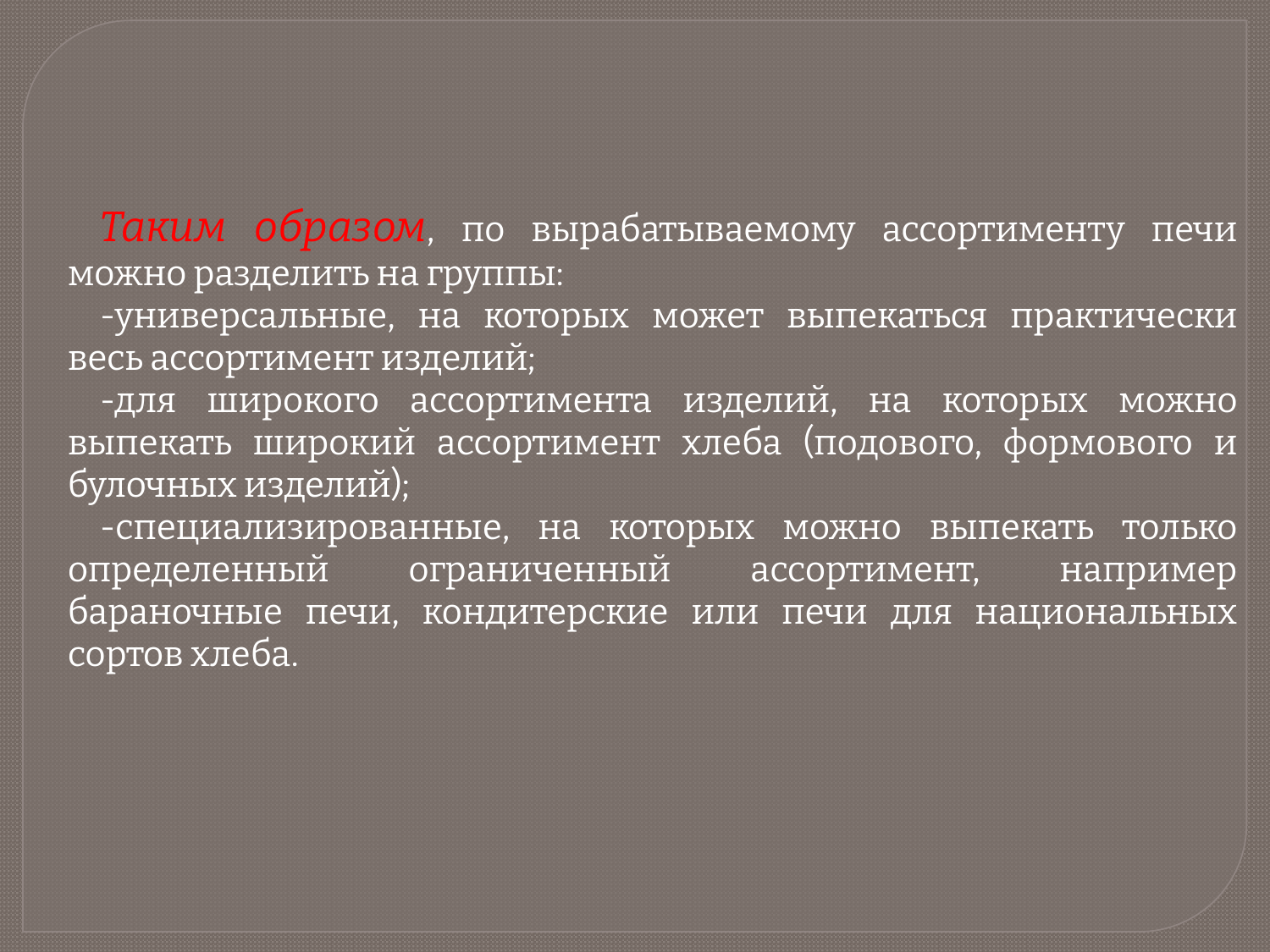

Таким образом, по вырабатываемому ассортименту печи можно разделить на группы:
-универсальные, на которых может выпекаться практически весь ассортимент изделий;
-для широкого ассортимента изделий, на которых можно выпекать широкий ассортимент хлеба (подового, формового и булочных изделий);
-специализированные, на которых можно выпекать только определенный ограниченный ассортимент, например бараночные печи, кондитерские или печи для национальных сортов хлеба.